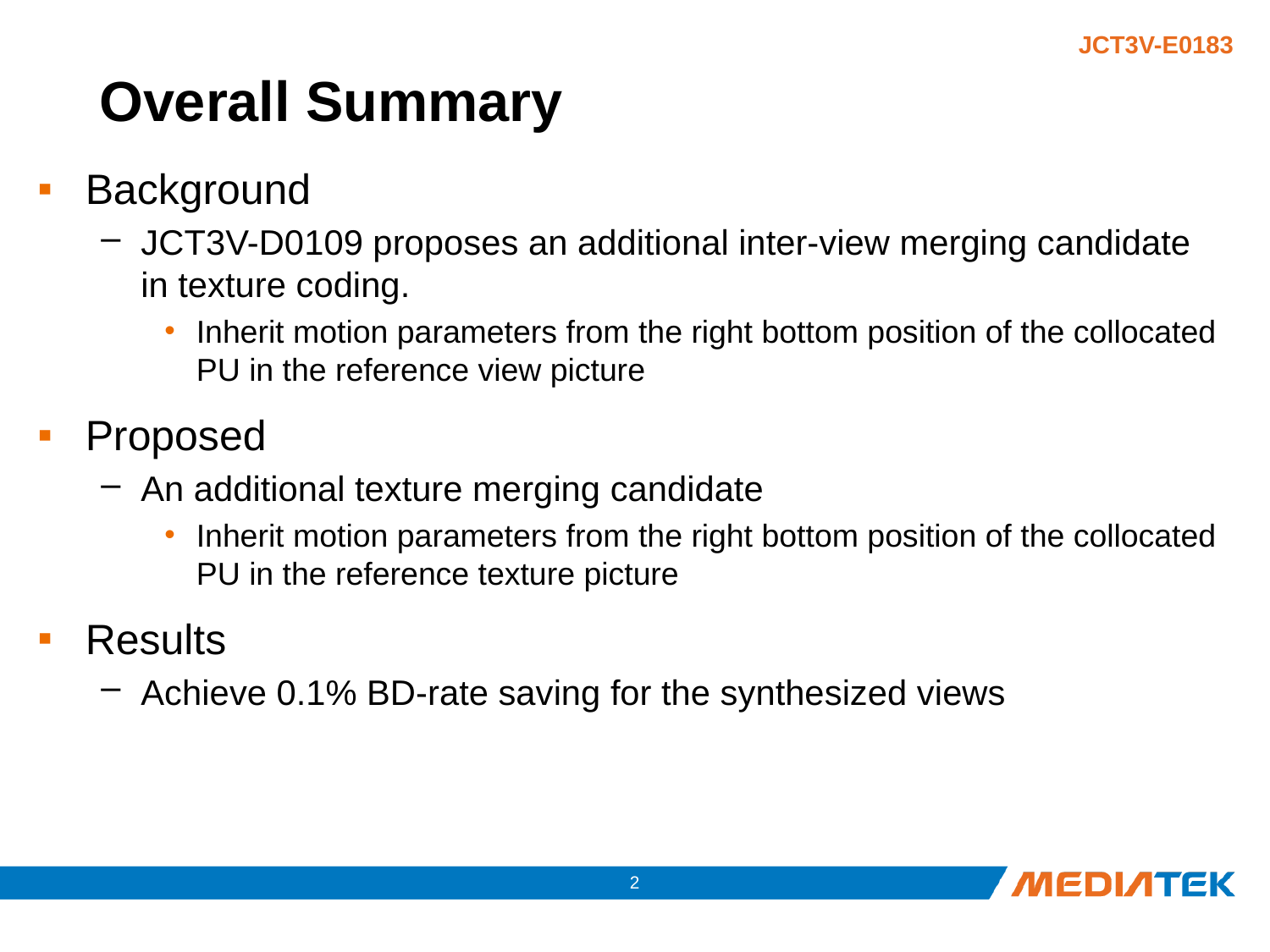

# Overall Summary
Background
JCT3V-D0109 proposes an additional inter-view merging candidate in texture coding.
Inherit motion parameters from the right bottom position of the collocated PU in the reference view picture
Proposed
An additional texture merging candidate
Inherit motion parameters from the right bottom position of the collocated PU in the reference texture picture
Results
Achieve 0.1% BD-rate saving for the synthesized views
2